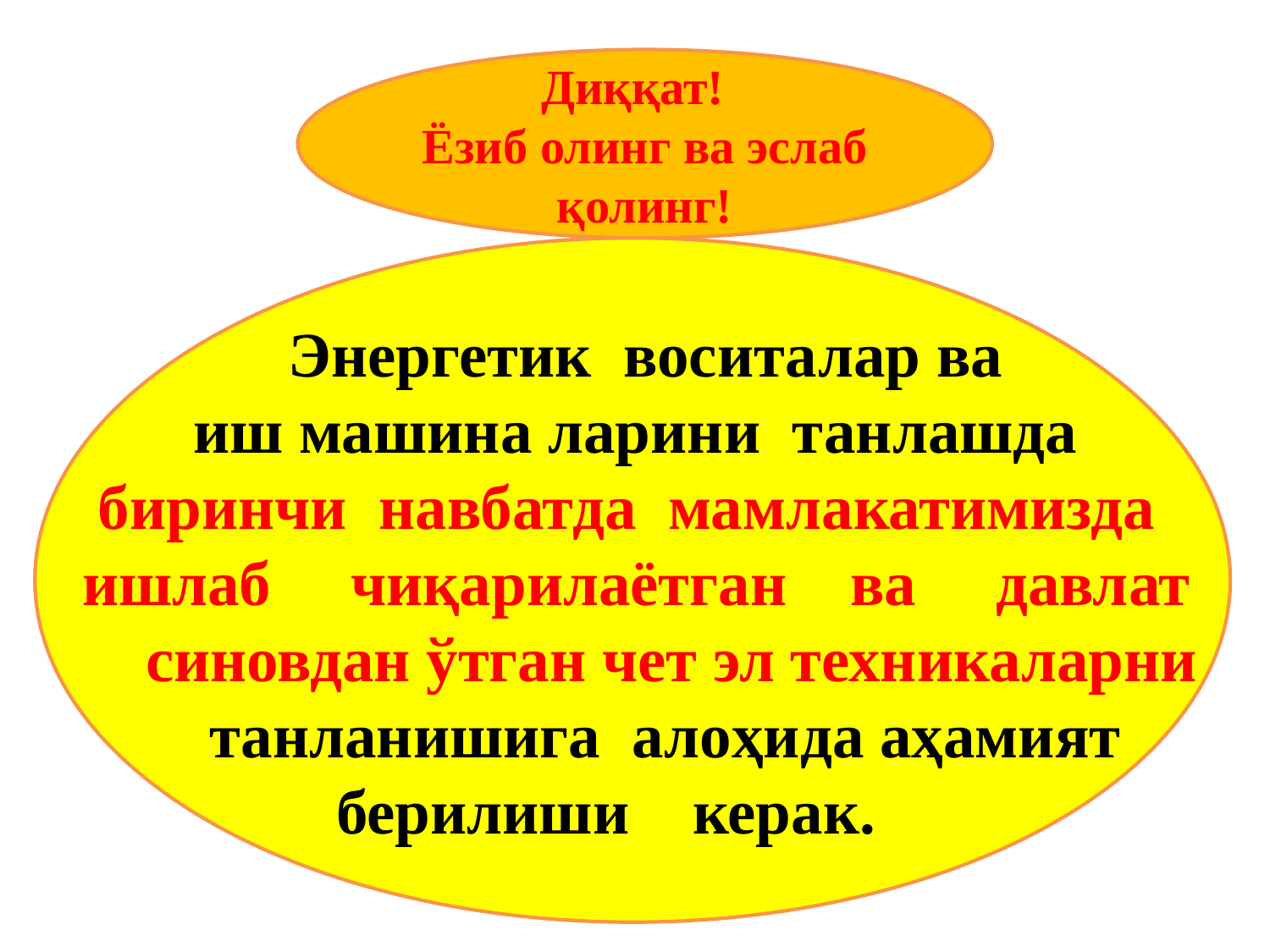

Диққат!
Ёзиб олинг ва эслаб қолинг!

               Энергетик  воситалар ва
         иш машина ларини  танлашда
   биринчи  навбатда  мамлакатимизда
  ишлаб     чиқарилаётган    ва     давлат
      синовдан ўтган чет эл техникаларни
          танланишига  алоҳида аҳамият
                  берилиши    керак.